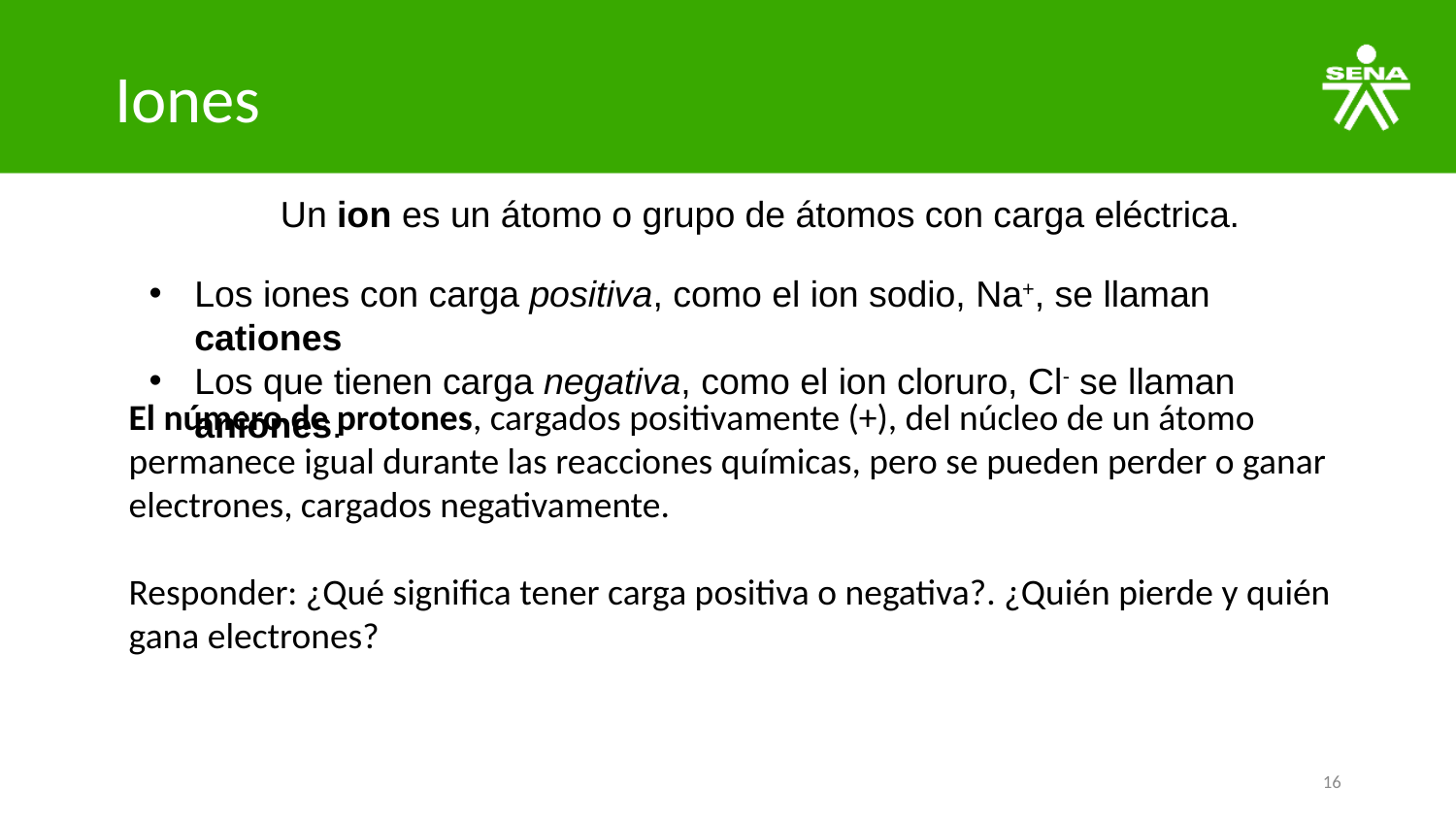

# Iones
Un ion es un átomo o grupo de átomos con carga eléctrica.
Los iones con carga positiva, como el ion sodio, Na+, se llaman cationes
Los que tienen carga negativa, como el ion cloruro, Cl- se llaman aniones.
El número de protones, cargados positivamente (+), del núcleo de un átomo permanece igual durante las reacciones químicas, pero se pueden perder o ganar electrones, cargados negativamente.

Responder: ¿Qué significa tener carga positiva o negativa?. ¿Quién pierde y quién gana electrones?
16